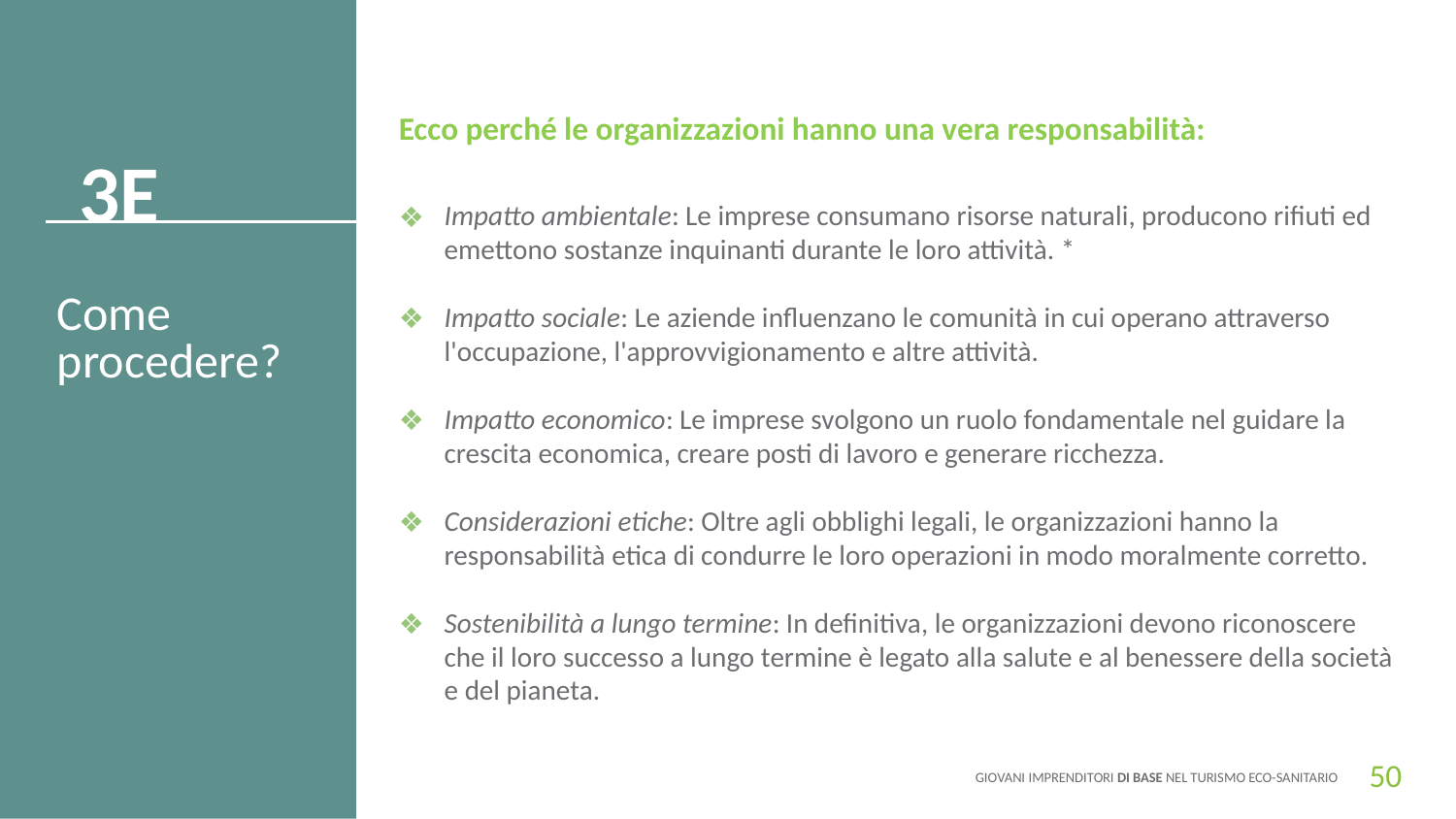

Ecco perché le organizzazioni hanno una vera responsabilità:

Impatto ambientale: Le imprese consumano risorse naturali, producono rifiuti ed emettono sostanze inquinanti durante le loro attività. *
Impatto sociale: Le aziende influenzano le comunità in cui operano attraverso l'occupazione, l'approvvigionamento e altre attività.
Impatto economico: Le imprese svolgono un ruolo fondamentale nel guidare la crescita economica, creare posti di lavoro e generare ricchezza.
Considerazioni etiche: Oltre agli obblighi legali, le organizzazioni hanno la responsabilità etica di condurre le loro operazioni in modo moralmente corretto.
Sostenibilità a lungo termine: In definitiva, le organizzazioni devono riconoscere che il loro successo a lungo termine è legato alla salute e al benessere della società e del pianeta.
3E
Come procedere?

50